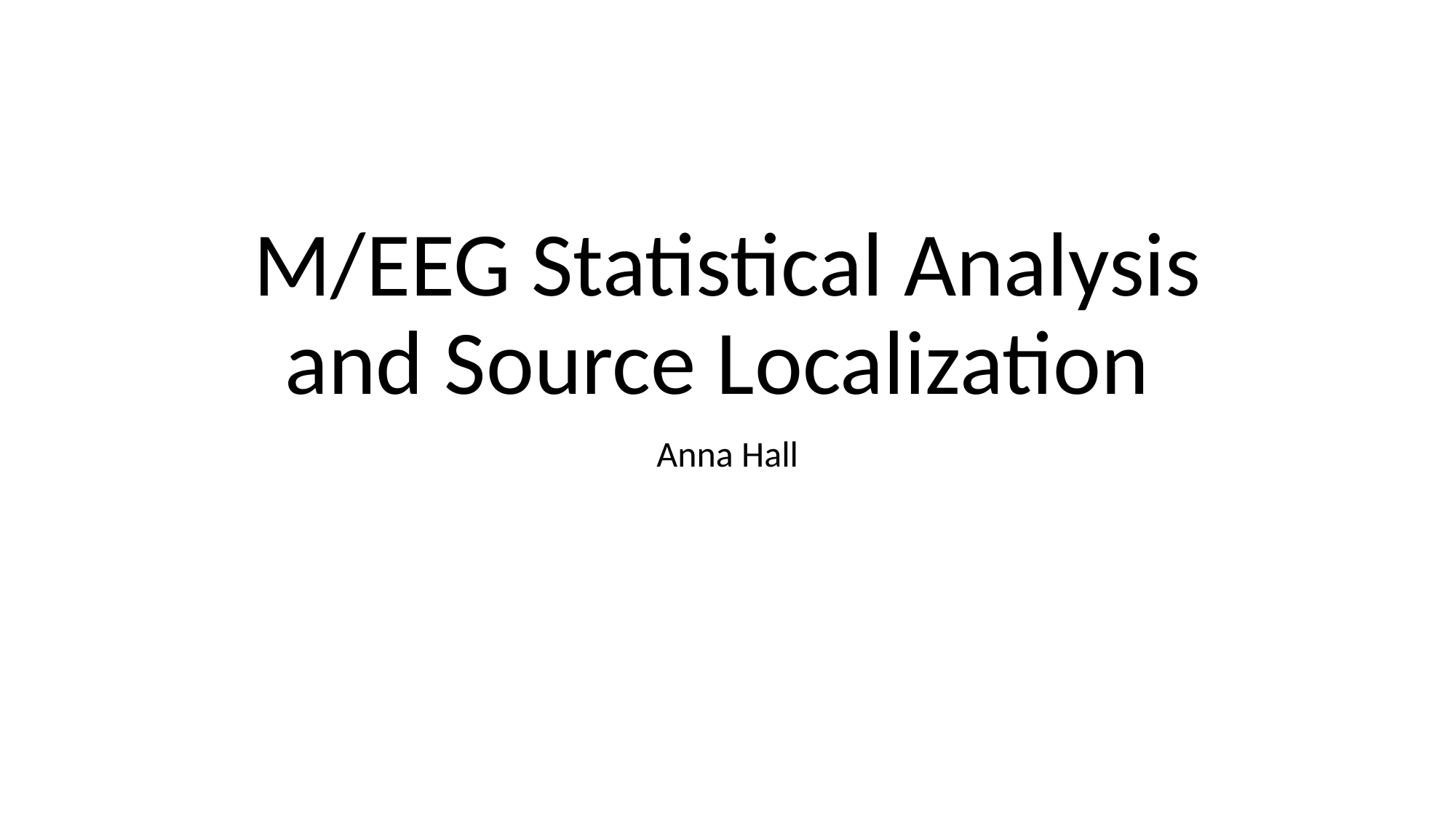

# M/EEG Statistical Analysis and Source Localization
Anna Hall